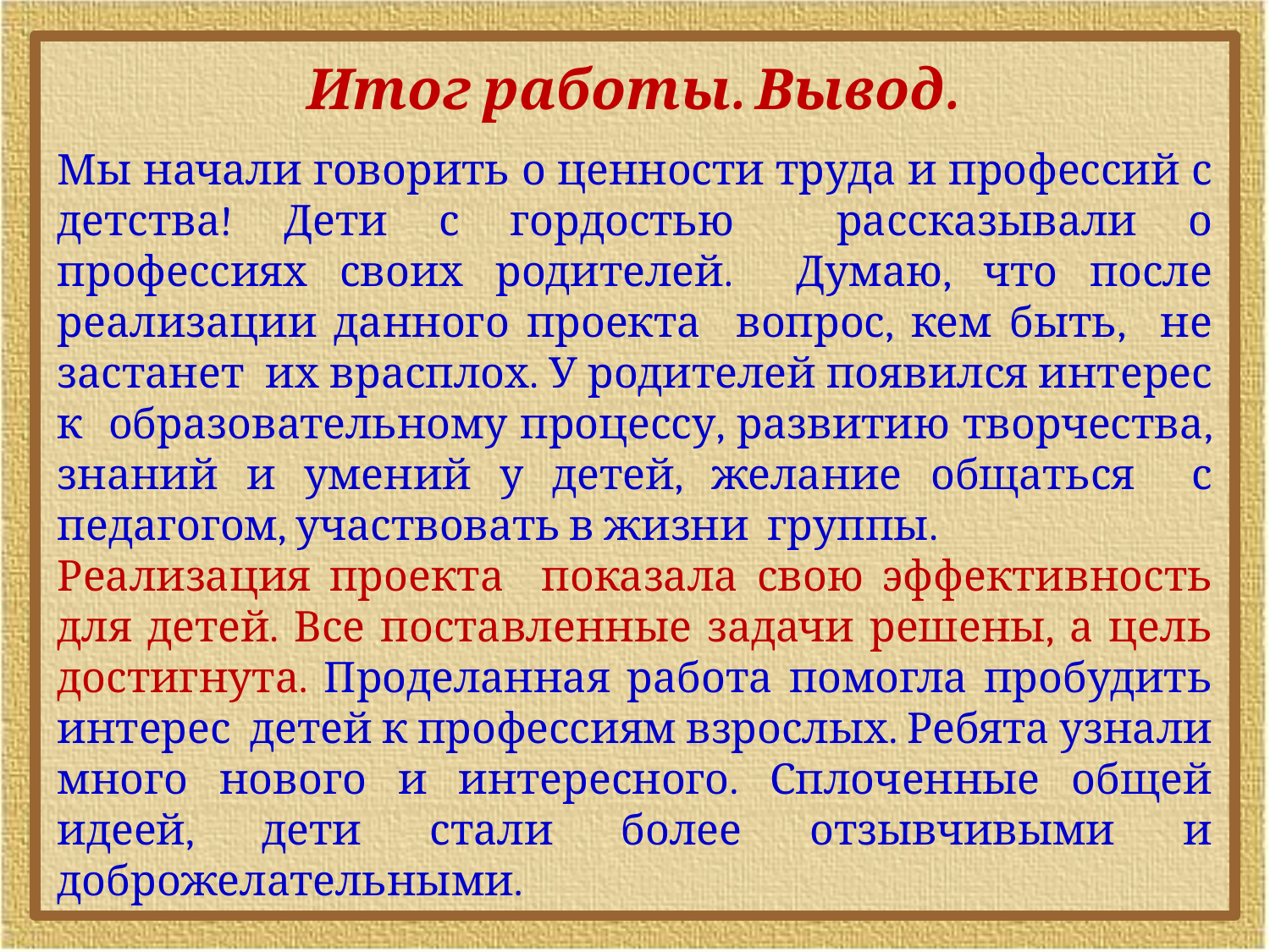

Итог работы. Вывод.
Мы начали говорить о ценности труда и профессий с детства! Дети с гордостью  рассказывали о профессиях своих родителей.  Думаю, что после реализации данного проекта  вопрос, кем быть,  не застанет  их врасплох. У родителей появился интерес к  образовательному процессу, развитию творчества, знаний и умений у детей, желание общаться  с педагогом, участвовать в жизни  группы.
Реализация проекта  показала свою эффективность для детей. Все поставленные задачи решены, а цель достигнута. Проделанная работа помогла пробудить интерес  детей к профессиям взрослых. Ребята узнали много нового и интересного. Сплоченные общей идеей, дети стали более отзывчивыми и доброжелательными.